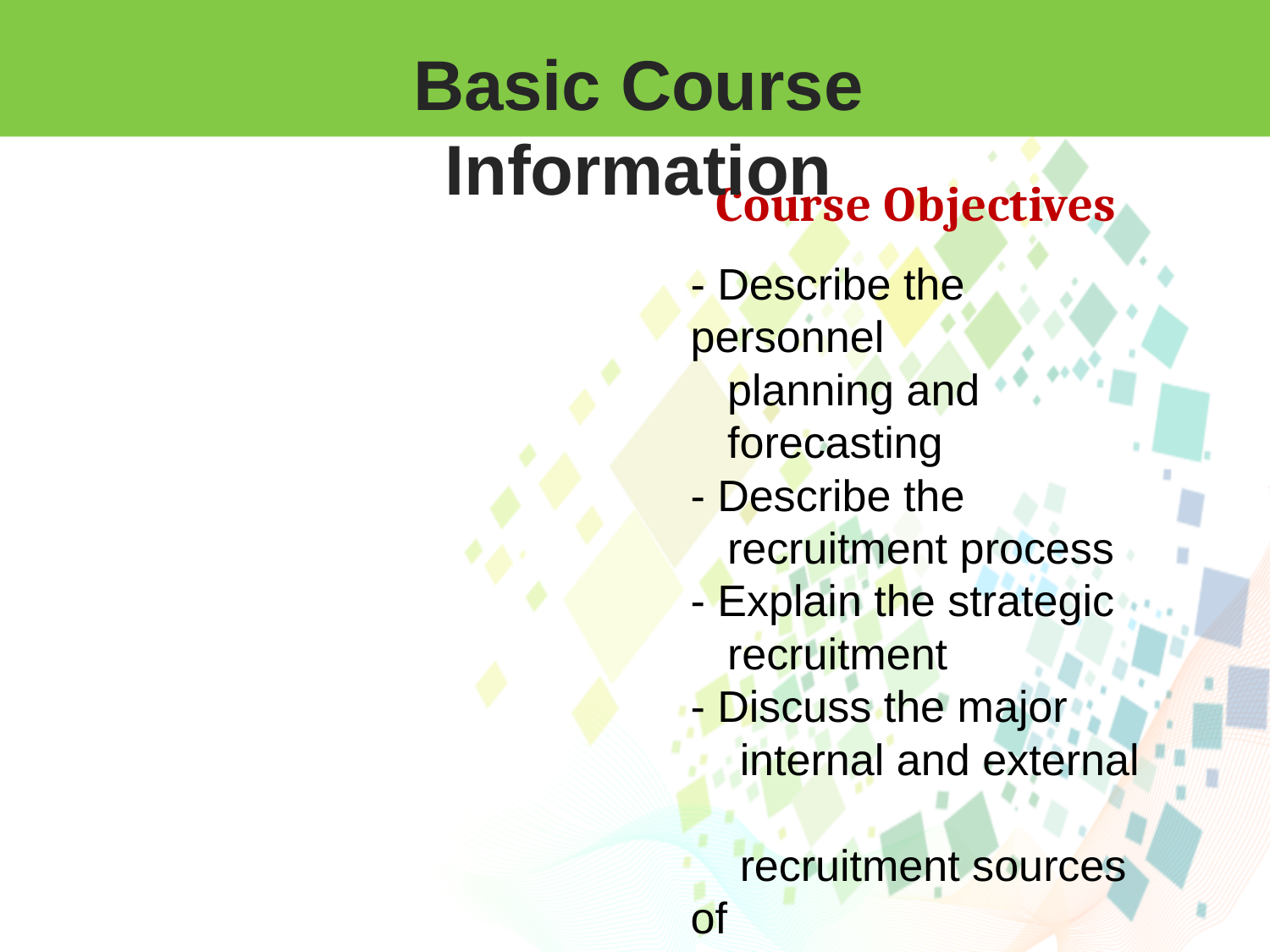

Basic Course Information
Course Objectives
- Describe the personnel
   planning and
   forecasting
- Describe the
   recruitment process
- Explain the strategic
   recruitment
- Discuss the major
    internal and external
    recruitment sources of
    human resources